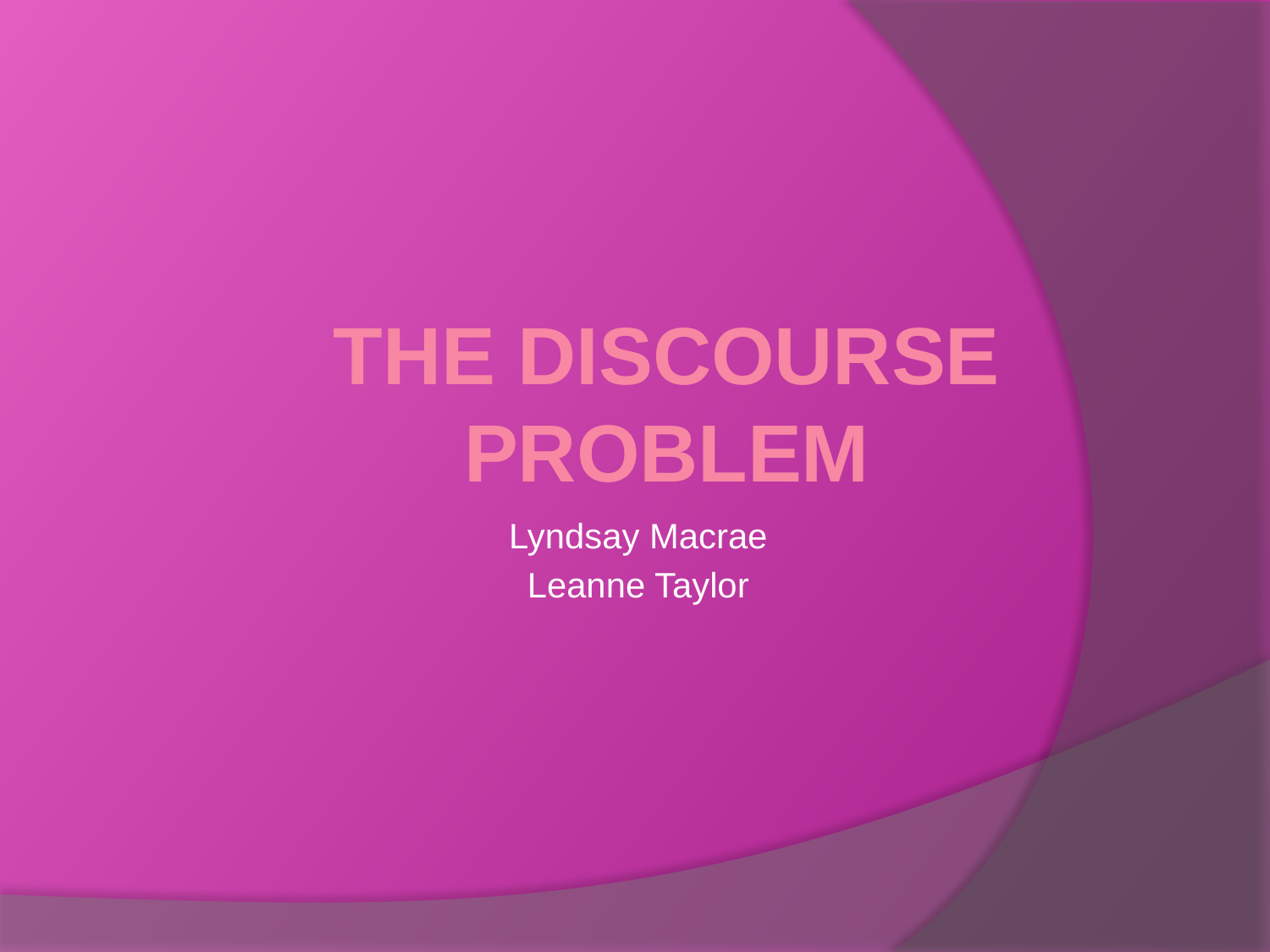

# The Discourse Problem
Lyndsay Macrae
Leanne Taylor